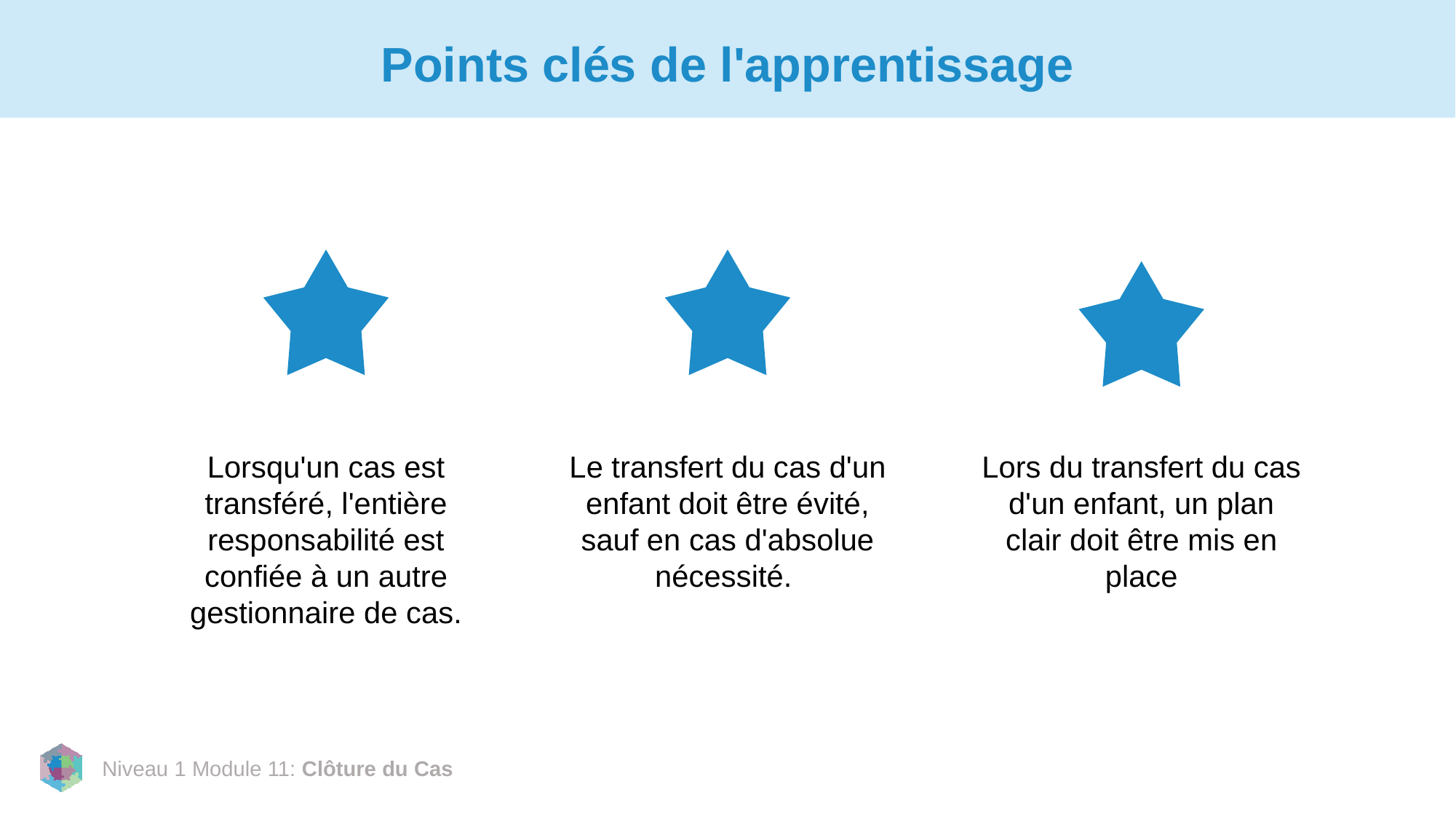

# Points clés de l'apprentissage

Lorsqu'un cas est transféré, l'entière responsabilité est confiée à un autre gestionnaire de cas.
Le transfert du cas d'un enfant doit être évité, sauf en cas d'absolue nécessité.
Lors du transfert du cas d'un enfant, un plan clair doit être mis en place